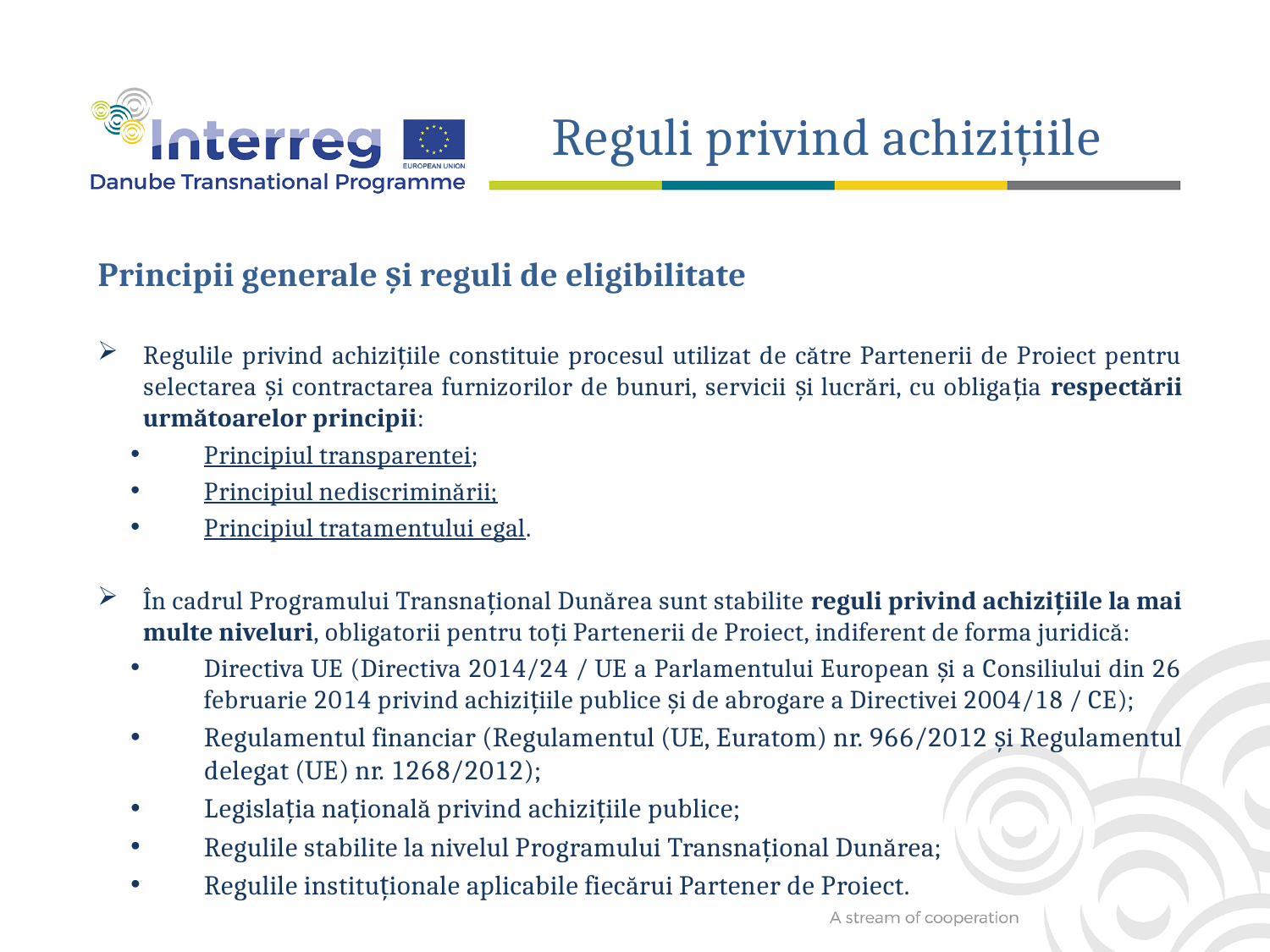

Reguli privind achiziţiile
Principii generale și reguli de eligibilitate

Regulile privind achizițiile constituie procesul utilizat de către Partenerii de Proiect pentru selectarea și contractarea furnizorilor de bunuri, servicii și lucrări, cu obligația respectării următoarelor principii:
Principiul transparentei;
Principiul nediscriminării;
Principiul tratamentului egal.

În cadrul Programului Transnațional Dunărea sunt stabilite reguli privind achizițiile la mai multe niveluri, obligatorii pentru toți Partenerii de Proiect, indiferent de forma juridică:
Directiva UE (Directiva 2014/24 / UE a Parlamentului European și a Consiliului din 26 februarie 2014 privind achizițiile publice și de abrogare a Directivei 2004/18 / CE);
Regulamentul financiar (Regulamentul (UE, Euratom) nr. 966/2012 și Regulamentul delegat (UE) nr. 1268/2012);
Legislația națională privind achizițiile publice;
Regulile stabilite la nivelul Programului Transnațional Dunărea;
Regulile instituționale aplicabile fiecărui Partener de Proiect.